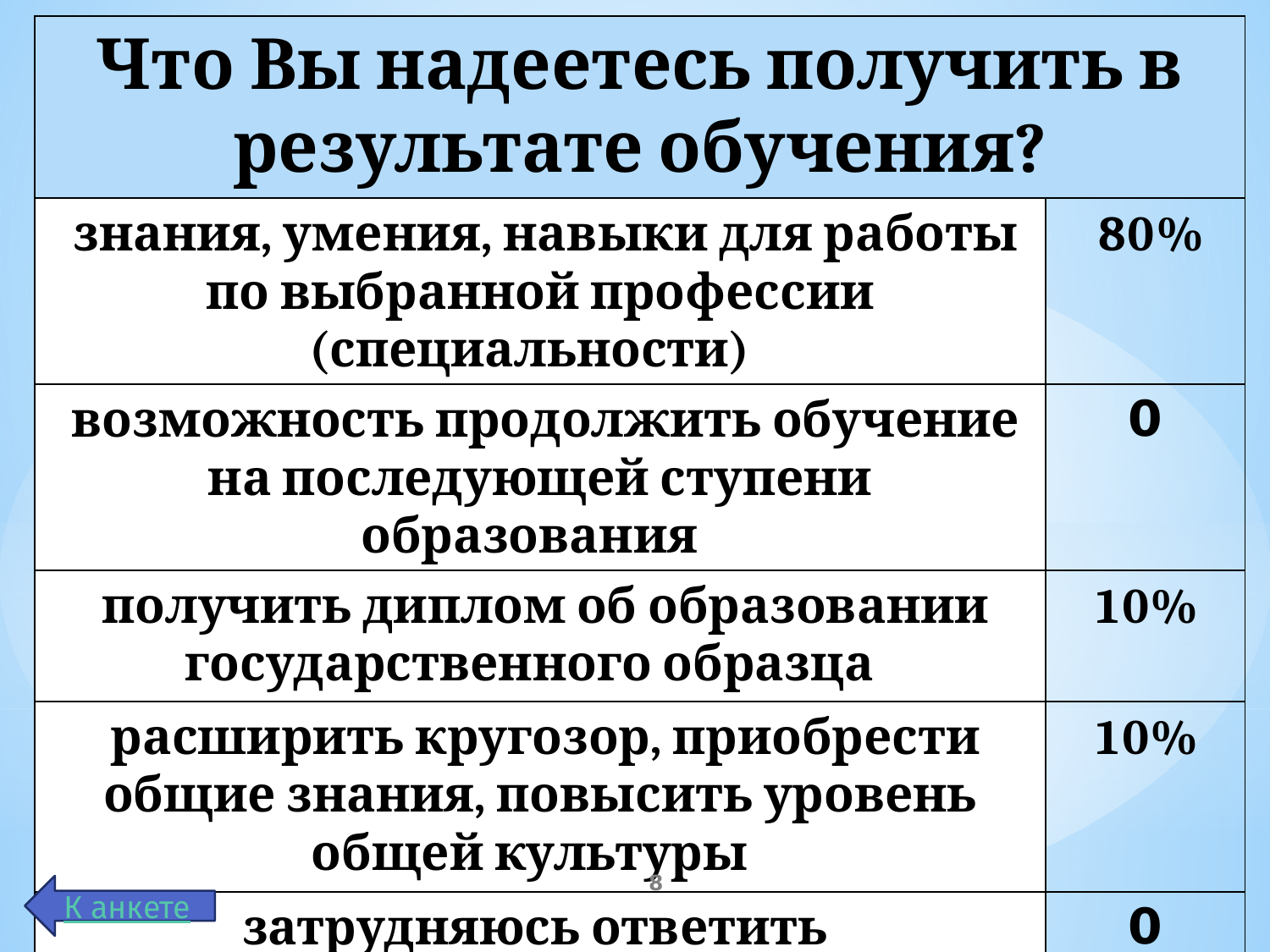

| Что Вы надеетесь получить в результате обучения? |  |
| --- | --- |
| знания, умения, навыки для работы по выбранной профессии (специальности) | 80% |
| возможность продолжить обучение на последующей ступени образования | 0 |
| получить диплом об образовании государственного образца | 10% |
| расширить кругозор, приобрести общие знания, повысить уровень общей культуры | 10% |
| затрудняюсь ответить | 0 |
8
К анкете